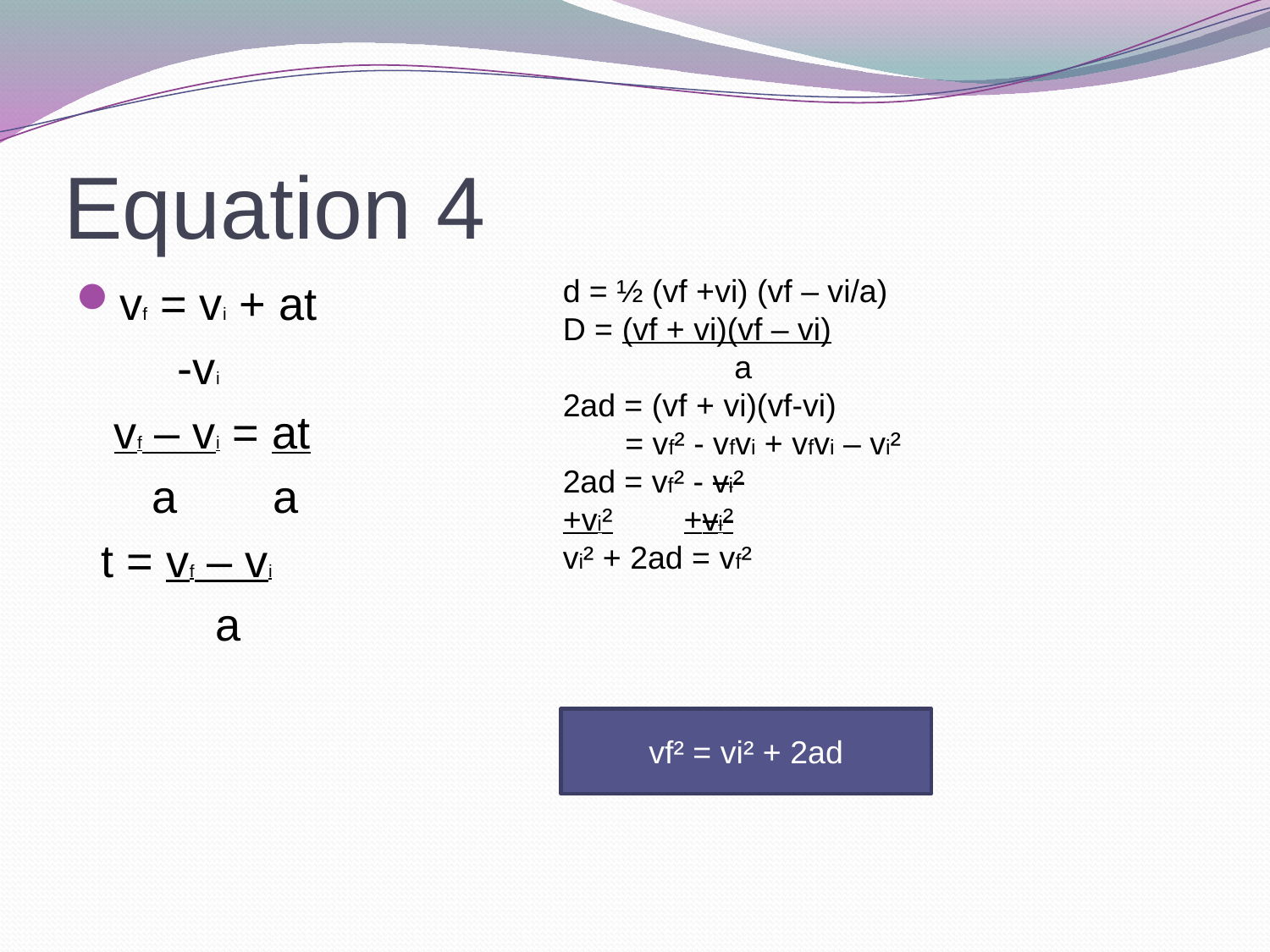

# Equation 4
d = ½ (vf +vi) (vf – vi/a)
D = (vf + vi)(vf – vi)
	     a
2ad = (vf + vi)(vf-vi)
       = vf² - vfvi + vfvi – vi²
2ad = vf² - vi²
+vi²        +vi²
vi² + 2ad = vf²

vf = vi + at
        -vi
	vf – vi = at
      a        a
  t = vf – vi
           a
vf² = vi² + 2ad